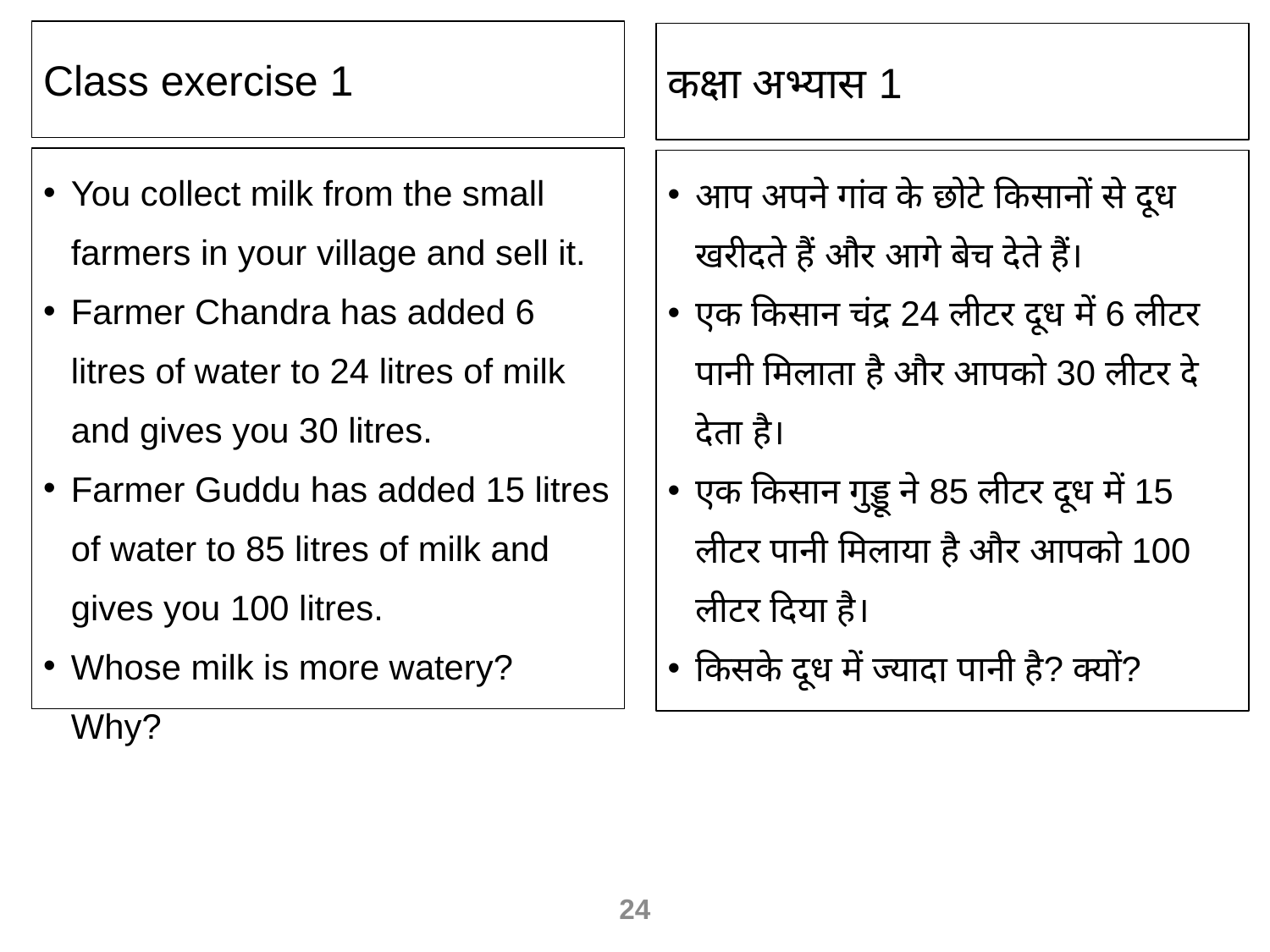

Class exercise 1
कक्षा अभ्यास 1
You collect milk from the small farmers in your village and sell it.
Farmer Chandra has added 6 litres of water to 24 litres of milk and gives you 30 litres.
Farmer Guddu has added 15 litres of water to 85 litres of milk and gives you 100 litres.
Whose milk is more watery? Why?
आप अपने गांव के छोटे किसानों से दूध खरीदते हैं और आगे बेच देते हैं।
एक किसान चंद्र 24 लीटर दूध में 6 लीटर पानी मिलाता है और आपको 30 लीटर दे देता है।
एक किसान गुड्डू ने 85 लीटर दूध में 15 लीटर पानी मिलाया है और आपको 100 लीटर दिया है।
किसके दूध में ज्यादा पानी है? क्यों?

24